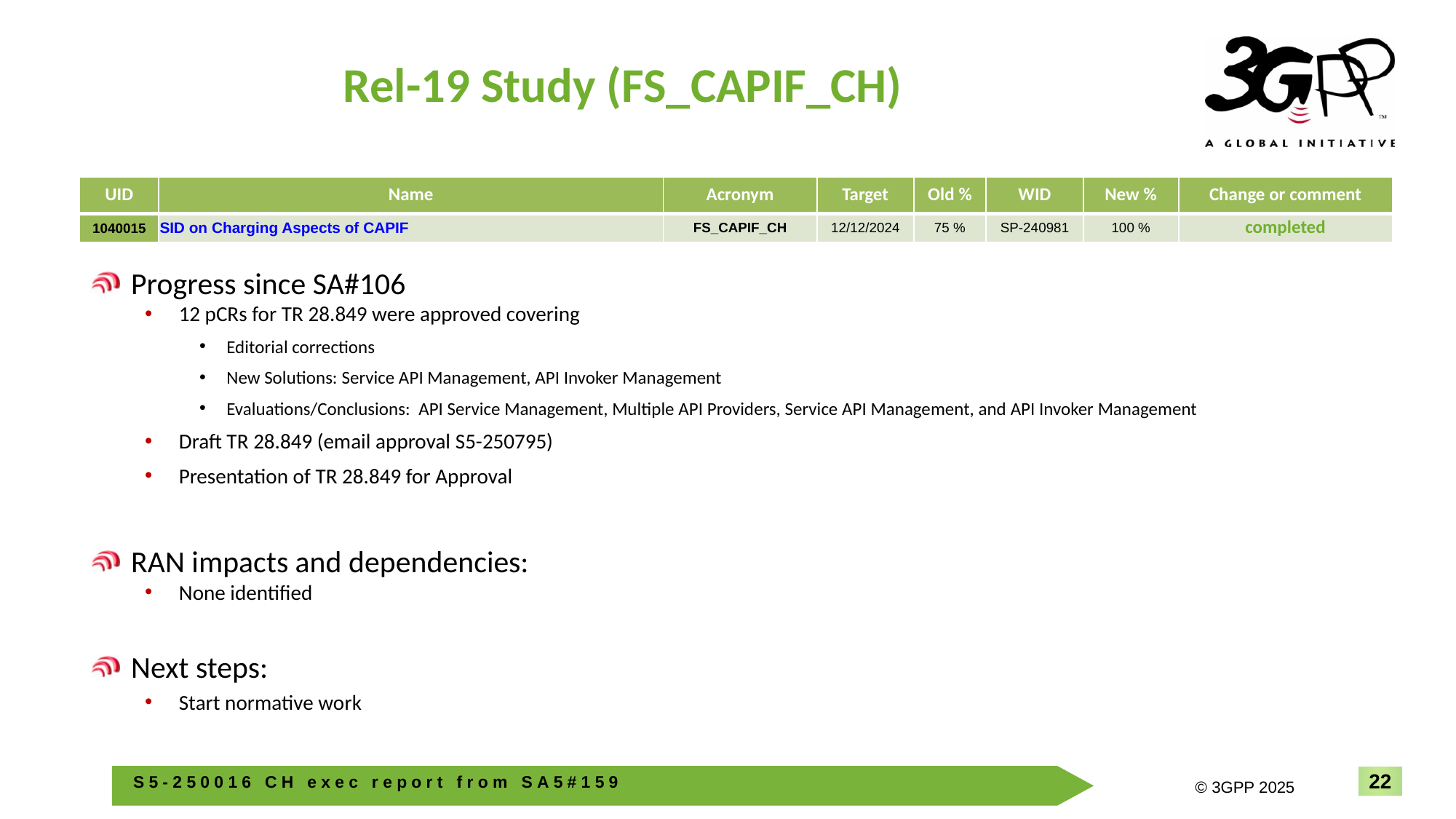

# Rel-19 Study (FS_CAPIF_CH)
| UID | Name | Acronym | Target | Old % | WID | New % | Change or comment |
| --- | --- | --- | --- | --- | --- | --- | --- |
| 1040015 | SID on Charging Aspects of CAPIF | FS\_CAPIF\_CH | 12/12/2024 | 75 % | SP-240981 | 100 % | completed |
Progress since SA#106
12 pCRs for TR 28.849 were approved covering
Editorial corrections
New Solutions: Service API Management, API Invoker Management
Evaluations/Conclusions:  API Service Management, Multiple API Providers, Service API Management, and API Invoker Management
Draft TR 28.849 (email approval S5-250795)
Presentation of TR 28.849 for Approval

RAN impacts and dependencies:
None identified

Next steps:
Start normative work